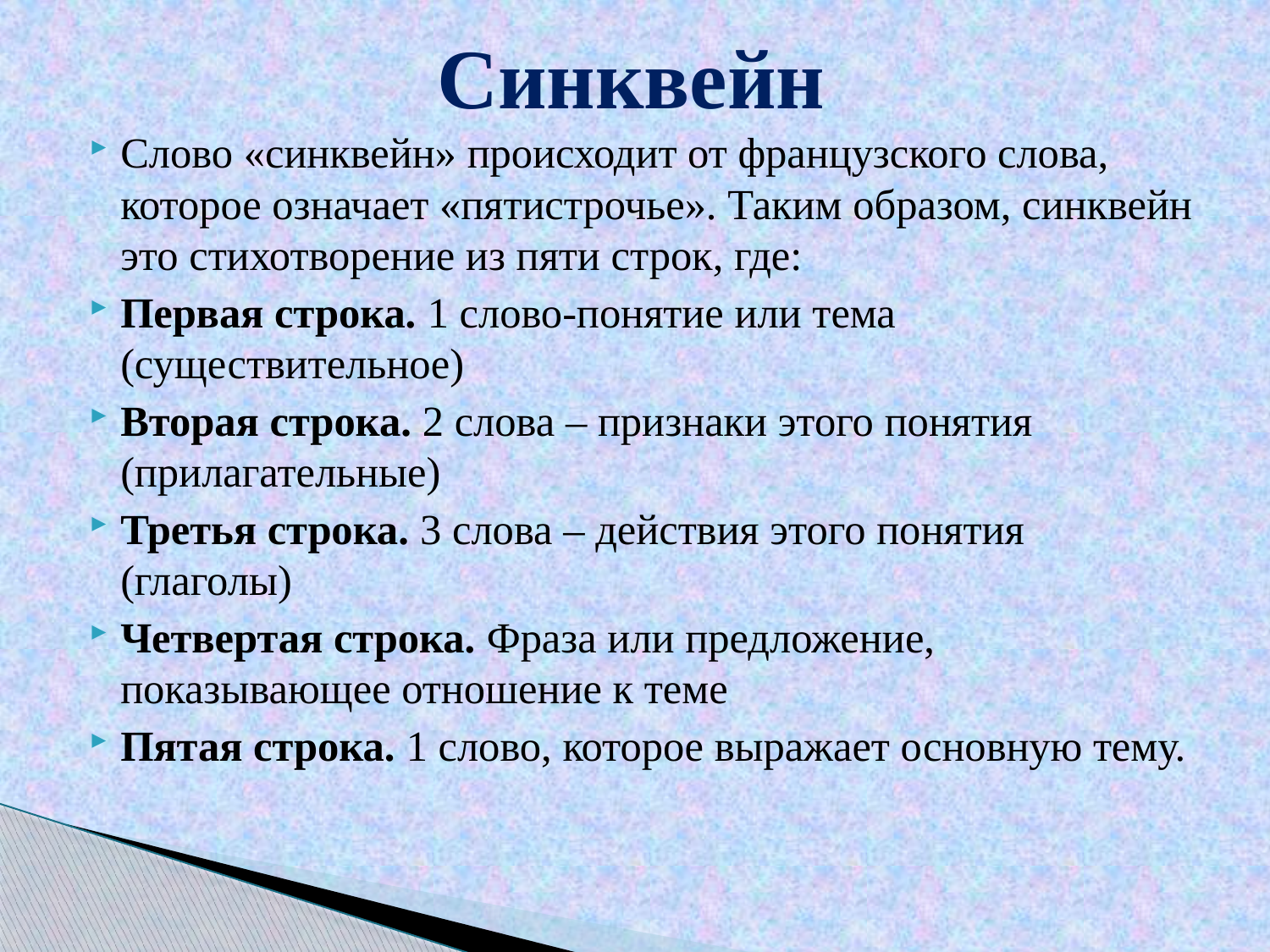

# Синквейн
Слово «синквейн» происходит от французского слова, которое означает «пятистрочье». Таким образом, синквейн это стихотворение из пяти строк, где:
Первая строка. 1 слово-понятие или тема (существительное)
Вторая строка. 2 слова – признаки этого понятия (прилагательные)
Третья строка. 3 слова – действия этого понятия (глаголы)
Четвертая строка. Фраза или предложение, показывающее отношение к теме
Пятая строка. 1 слово, которое выражает основную тему.